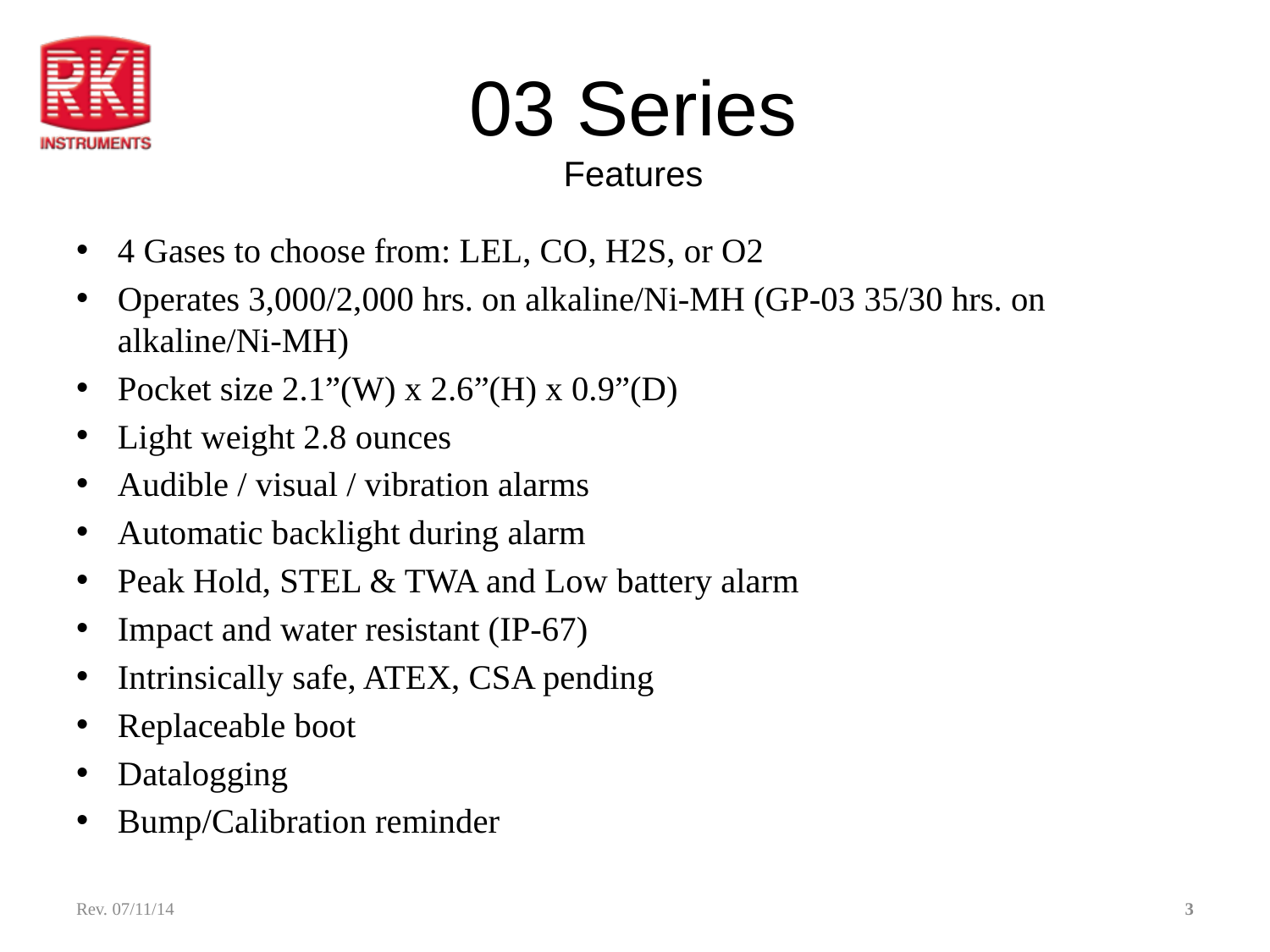

# 03 Series Features
4 Gases to choose from: LEL, CO, H2S, or O2
Operates 3,000/2,000 hrs. on alkaline/Ni-MH (GP-03 35/30 hrs. on alkaline/Ni-MH)
Pocket size 2.1”(W) x 2.6”(H) x 0.9”(D)
Light weight 2.8 ounces
Audible / visual / vibration alarms
Automatic backlight during alarm
Peak Hold, STEL & TWA and Low battery alarm
Impact and water resistant (IP-67)
Intrinsically safe, ATEX, CSA pending
Replaceable boot
Datalogging
Bump/Calibration reminder
Rev. 07/11/14
3